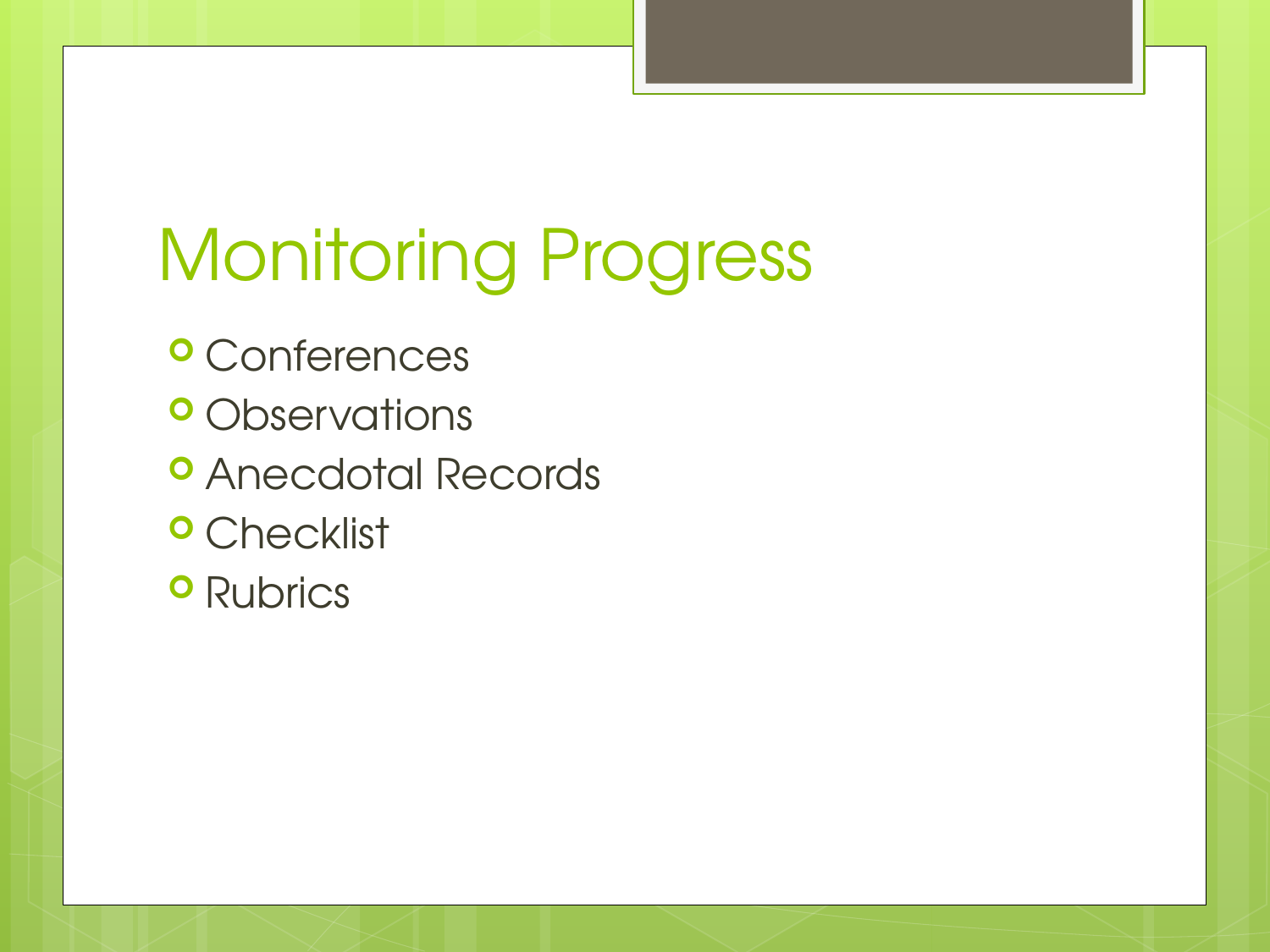

# Monitoring Progress
Conferences
Observations
Anecdotal Records
Checklist
Rubrics